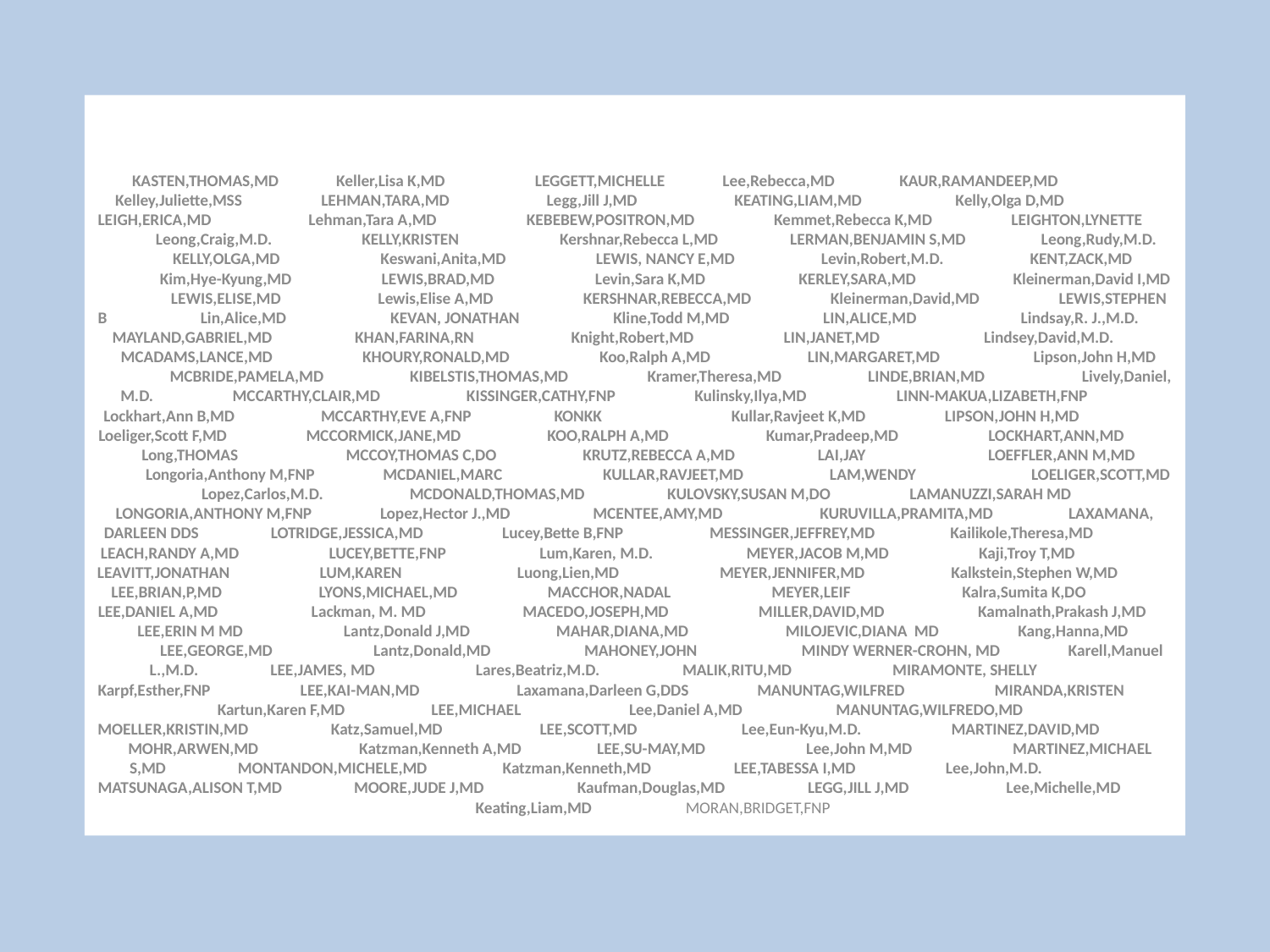

KASTEN,THOMAS,MD                Keller,Lisa K,MD                         LEGGETT,MICHELLE                Lee,Rebecca,MD                  KAUR,RAMANDEEP,MD                        Kelley,Juliette,MSS                      LEHMAN,TARA,MD                           Legg,Jill J,MD                           KEATING,LIAM,MD                          Kelly,Olga D,MD                          LEIGH,ERICA,MD                           Lehman,Tara A,MD                         KEBEBEW,POSITRON,MD                      Kemmet,Rebecca K,MD                      LEIGHTON,LYNETTE                         Leong,Craig,M.D.                         KELLY,KRISTEN                            Kershnar,Rebecca L,MD                    LERMAN,BENJAMIN S,MD                     Leong,Rudy,M.D.                          KELLY,OLGA,MD                            Keswani,Anita,MD                         LEWIS, NANCY E,MD                        Levin,Robert,M.D.                        KENT,ZACK,MD                             Kim,Hye-Kyung,MD                         LEWIS,BRAD,MD                            Levin,Sara K,MD                          KERLEY,SARA,MD                           Kleinerman,David I,MD                    LEWIS,ELISE,MD                           Lewis,Elise A,MD                         KERSHNAR,REBECCA,MD                      Kleinerman,David,MD                      LEWIS,STEPHEN B                          Lin,Alice,MD                             KEVAN, JONATHAN                          Kline,Todd M,MD                          LIN,ALICE,MD                             Lindsay,R. J.,M.D.              MAYLAND,GABRIEL,MD                       KHAN,FARINA,RN                           Knight,Robert,MD                         LIN,JANET,MD                             Lindsey,David,M.D.                       MCADAMS,LANCE,MD                         KHOURY,RONALD,MD                         Koo,Ralph A,MD                           LIN,MARGARET,MD                          Lipson,John H,MD                         MCBRIDE,PAMELA,MD                        KIBELSTIS,THOMAS,MD                      Kramer,Theresa,MD                        LINDE,BRIAN,MD                           Lively,Daniel, M.D.                      MCCARTHY,CLAIR,MD                        KISSINGER,CATHY,FNP                      Kulinsky,Ilya,MD                         LINN-MAKUA,LIZABETH,FNP                  Lockhart,Ann B,MD                        MCCARTHY,EVE A,FNP                       KONKK                                    Kullar,Ravjeet K,MD                      LIPSON,JOHN H,MD                         Loeliger,Scott F,MD                      MCCORMICK,JANE,MD                        KOO,RALPH A,MD                           Kumar,Pradeep,MD                         LOCKHART,ANN,MD                          Long,THOMAS                              MCCOY,THOMAS C,DO                        KRUTZ,REBECCA A,MD                       LAI,JAY                                  LOEFFLER,ANN M,MD                        Longoria,Anthony M,FNP                   MCDANIEL,MARC                            KULLAR,RAVJEET,MD                        LAM,WENDY                                LOELIGER,SCOTT,MD                        Lopez,Carlos,M.D.                        MCDONALD,THOMAS,MD                       KULOVSKY,SUSAN M,DO                      LAMANUZZI,SARAH MD                       LONGORIA,ANTHONY M,FNP                   Lopez,Hector J.,MD                       MCENTEE,AMY,MD                           KURUVILLA,PRAMITA,MD                     LAXAMANA, DARLEEN DDS                    LOTRIDGE,JESSICA,MD                      Lucey,Bette B,FNP                        MESSINGER,JEFFREY,MD                     Kailikole,Theresa,MD                     LEACH,RANDY A,MD                         LUCEY,BETTE,FNP                          Lum,Karen, M.D.                          MEYER,JACOB M,MD                         Kaji,Troy T,MD                           LEAVITT,JONATHAN                         LUM,KAREN                                Luong,Lien,MD                            MEYER,JENNIFER,MD                        Kalkstein,Stephen W,MD                   LEE,BRIAN,P,MD                           LYONS,MICHAEL,MD                         MACCHOR,NADAL                            MEYER,LEIF                               Kalra,Sumita K,DO                        LEE,DANIEL A,MD                          Lackman, M. MD                           MACEDO,JOSEPH,MD                         MILLER,DAVID,MD                          Kamalnath,Prakash J,MD                   LEE,ERIN M MD                            Lantz,Donald J,MD                        MAHAR,DIANA,MD                           MILOJEVIC,DIANA  MD                      Kang,Hanna,MD                            LEE,GEORGE,MD                            Lantz,Donald,MD                          MAHONEY,JOHN                             MINDY WERNER-CROHN, MD                   Karell,Manuel L.,M.D.                    LEE,JAMES, MD                            Lares,Beatriz,M.D.                       MALIK,RITU,MD                            MIRAMONTE, SHELLY                        Karpf,Esther,FNP                         LEE,KAI-MAN,MD                           Laxamana,Darleen G,DDS                   MANUNTAG,WILFRED                         MIRANDA,KRISTEN                          Kartun,Karen F,MD                        LEE,MICHAEL                              Lee,Daniel A,MD                          MANUNTAG,WILFREDO,MD                     MOELLER,KRISTIN,MD                       Katz,Samuel,MD                           LEE,SCOTT,MD                             Lee,Eun-Kyu,M.D.                         MARTINEZ,DAVID,MD                        MOHR,ARWEN,MD                            Katzman,Kenneth A,MD                     LEE,SU-MAY,MD                            Lee,John M,MD                            MARTINEZ,MICHAEL S,MD                    MONTANDON,MICHELE,MD                     Katzman,Kenneth,MD                       LEE,TABESSA I,MD                         Lee,John,M.D.                            MATSUNAGA,ALISON T,MD                    MOORE,JUDE J,MD                          Kaufman,Douglas,MD                       LEGG,JILL J,MD                           Lee,Michelle,MD                          Keating,Liam,MD                          MORAN,BRIDGET,FNP
#